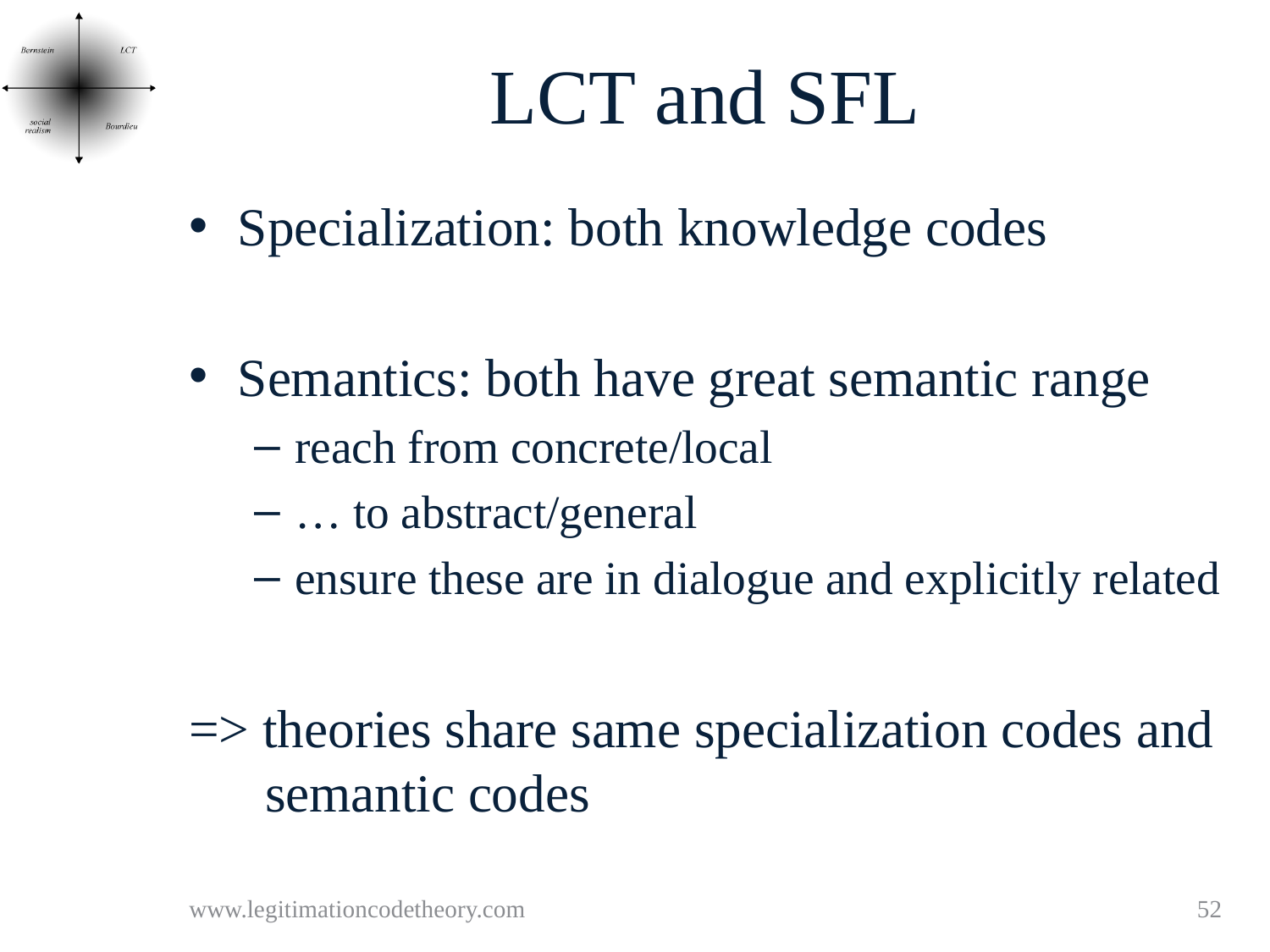

# LCT and SFL

Specialization: both knowledge codes

Semantics: both have great semantic range
reach from concrete/local
… to abstract/general
ensure these are in dialogue and explicitly related

=> theories share same specialization codes and semantic codes

www.legitimationcodetheory.com
52